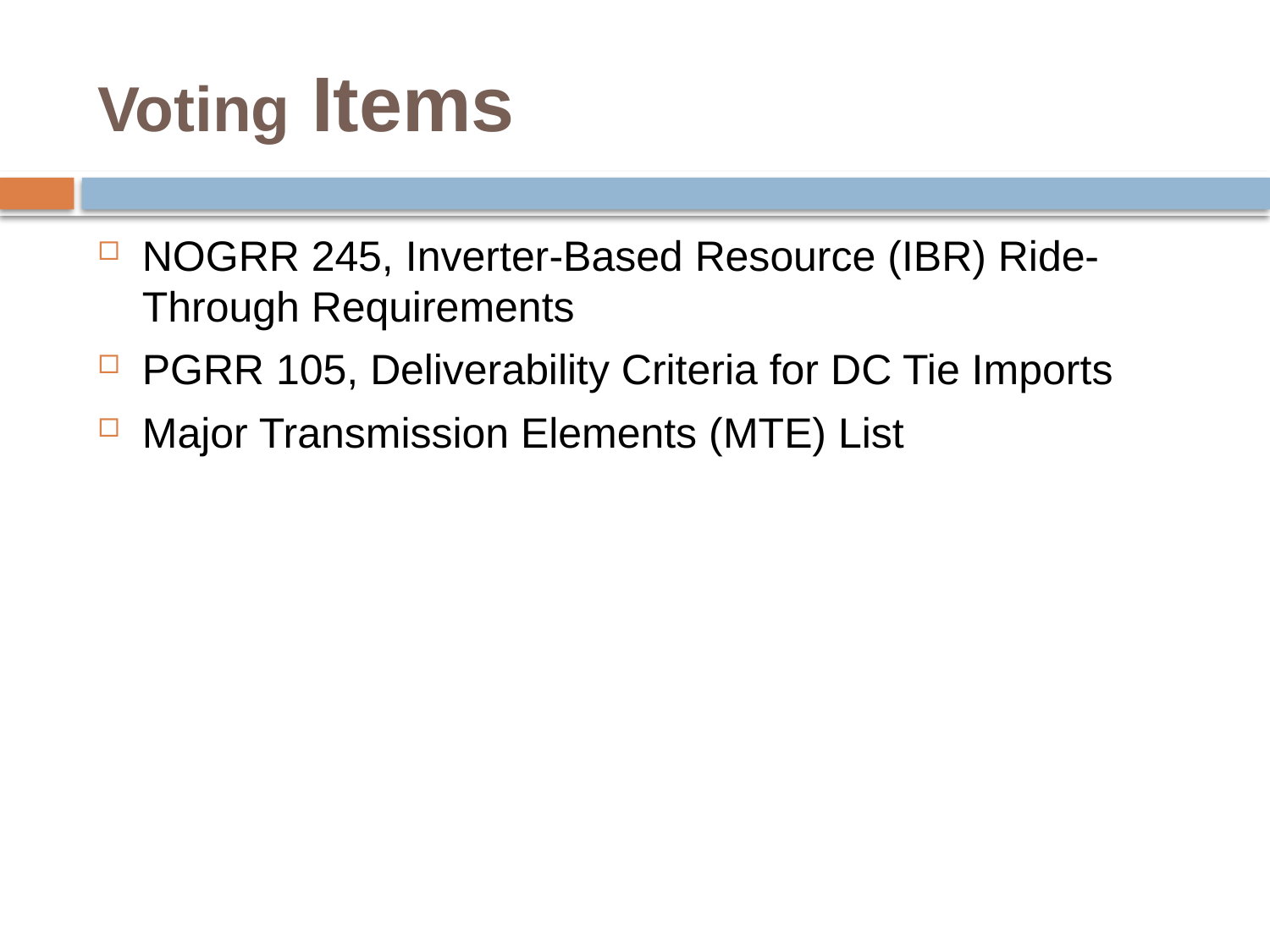

# Voting Items
NOGRR 245, Inverter-Based Resource (IBR) Ride-Through Requirements
PGRR 105, Deliverability Criteria for DC Tie Imports
Major Transmission Elements (MTE) List